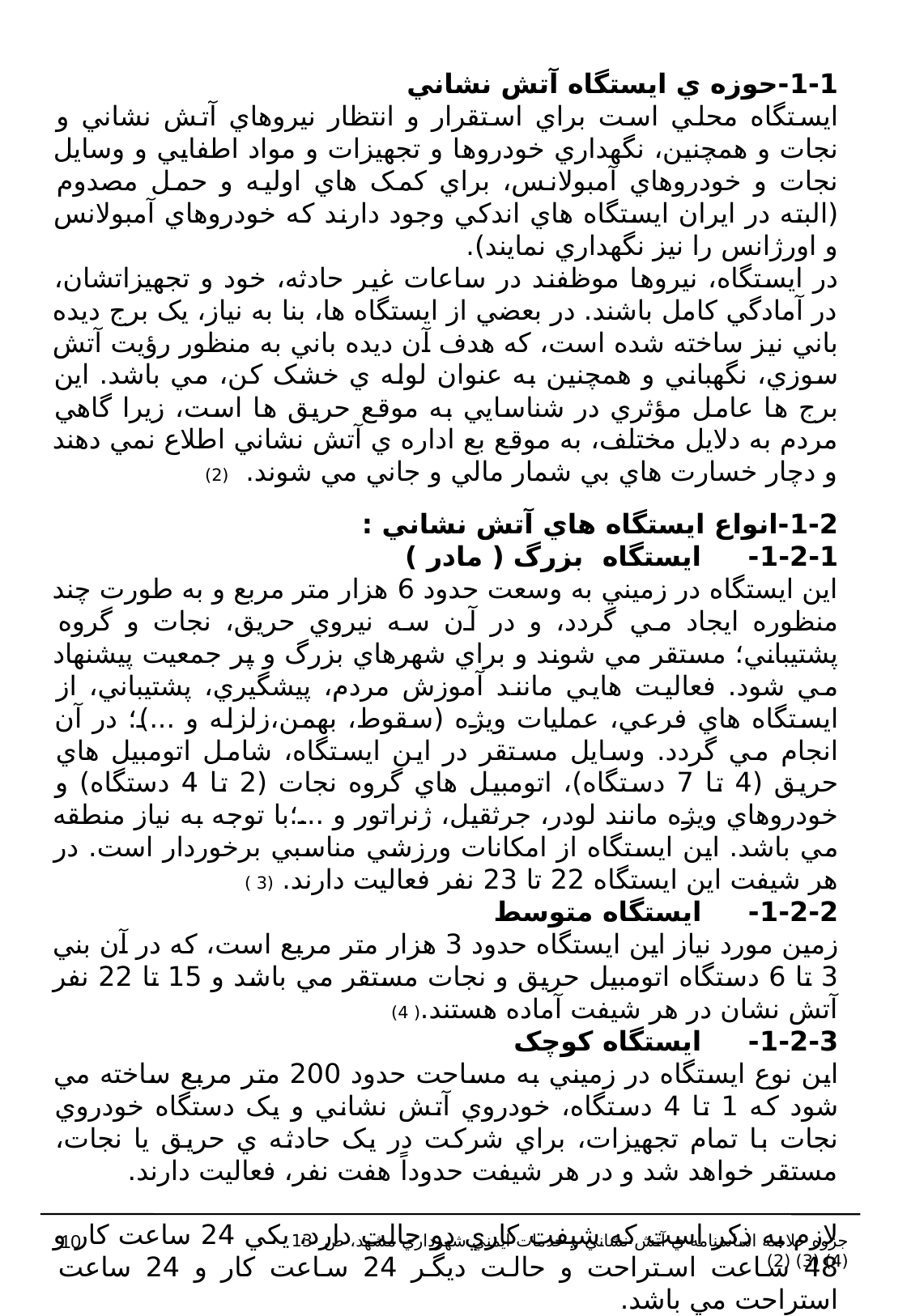

1-1-حوزه ي ايستگاه آتش نشاني
ايستگاه محلي است براي استقرار و انتظار نيروهاي آتش نشاني و نجات و همچنين، نگهداري خودروها و تجهيزات و مواد اطفايي و وسايل نجات و خودروهاي آمبولانس، براي کمک هاي اوليه و حمل مصدوم (البته در ايران ايستگاه هاي اندکي وجود دارند که خودروهاي آمبولانس و اورژانس را نيز نگهداري نمايند).
در ايستگاه، نيروها موظفند در ساعات غير حادثه، خود و تجهيزاتشان، در آمادگي کامل باشند. در بعضي از ايستگاه ها، بنا به نياز، يک برج ديده باني نيز ساخته شده است، که هدف آن ديده باني به منظور رؤيت آتش سوزي، نگهباني و همچنين به عنوان لوله ي خشک کن، مي باشد. اين برج ها عامل مؤثري در شناسايي به موقع حريق ها است، زيرا گاهي مردم به دلايل مختلف، به موقع بع اداره ي آتش نشاني اطلاع نمي دهند و دچار خسارت هاي بي شمار مالي و جاني مي شوند.  (2)

1-2-انواع ايستگاه هاي آتش نشاني :
1-2-1-     ایستگاه  بزرگ ( مادر )
اين ايستگاه در زميني به وسعت حدود 6 هزار متر مربع و به طورت چند منظوره ايجاد مي گردد، و در آن سه نيروي حريق، نجات و گروه پشتيباني؛ مستقر مي شوند و براي شهرهاي بزرگ و پر جمعيت پيشنهاد مي شود. فعاليت هايي مانند آموزش مردم، پيشگيري، پشتيباني، از ايستگاه هاي فرعي، عمليات ويژه (سقوط، بهمن،زلزله و ...)؛ در آن انجام مي گردد. وسايل مستقر در اين ايستگاه، شامل اتومبيل هاي حريق (4 تا 7 دستگاه)، اتومبيل هاي گروه نجات (2 تا 4 دستگاه) و خودروهاي ويژه مانند لودر، جرثقيل، ژنراتور و ...؛با توجه به نياز منطقه مي باشد. اين ايستگاه از امکانات ورزشي مناسبي برخوردار است. در هر شيفت اين ايستگاه 22 تا 23 نفر فعاليت دارند. (3 )
1-2-2-     ایستگاه متوسط
زمين مورد نياز اين ايستگاه حدود 3 هزار متر مربع است، که در آن بني 3 تا 6 دستگاه اتومبيل حريق و نجات مستقر مي باشد و 15 تا 22 نفر آتش نشان در هر شيفت آماده هستند.( 4)
1-2-3-     ایستگاه کوچک
اين نوع ايستگاه در زميني به مساحت حدود 200 متر مربع ساخته مي شود که 1 تا 4 دستگاه، خودروي آتش نشاني و يک دستگاه خودروي نجات با تمام تجهيزات، براي شرکت در يک حادثه ي حريق يا نجات، مستقر خواهد شد و در هر شيفت حدوداً هفت نفر، فعاليت دارند.

لازم به ذکر است که شيفت کاري دو حالت دارد، يکي 24 ساعت کار و 48 ساعت استراحت و حالت ديگر 24 ساعت کار و 24 ساعت استراحت مي باشد.

10
جزوه خلاصه اساسنامه ي آتش نشاني و خدمات ايمني شهرداري مشهد، ص  13  (4) (3) (2)